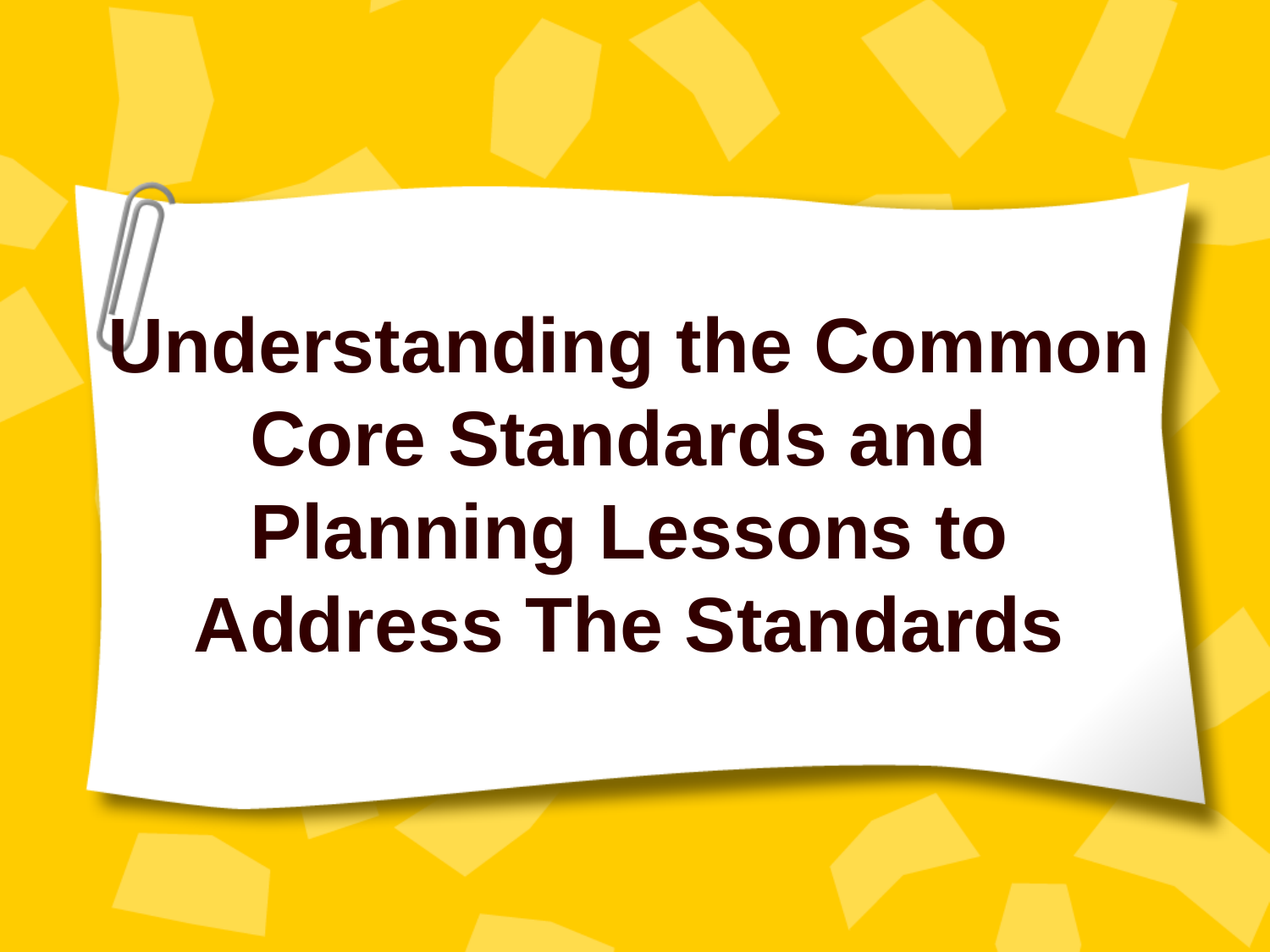

# Understanding the Common Core Standards and Planning Lessons to Address The Standards